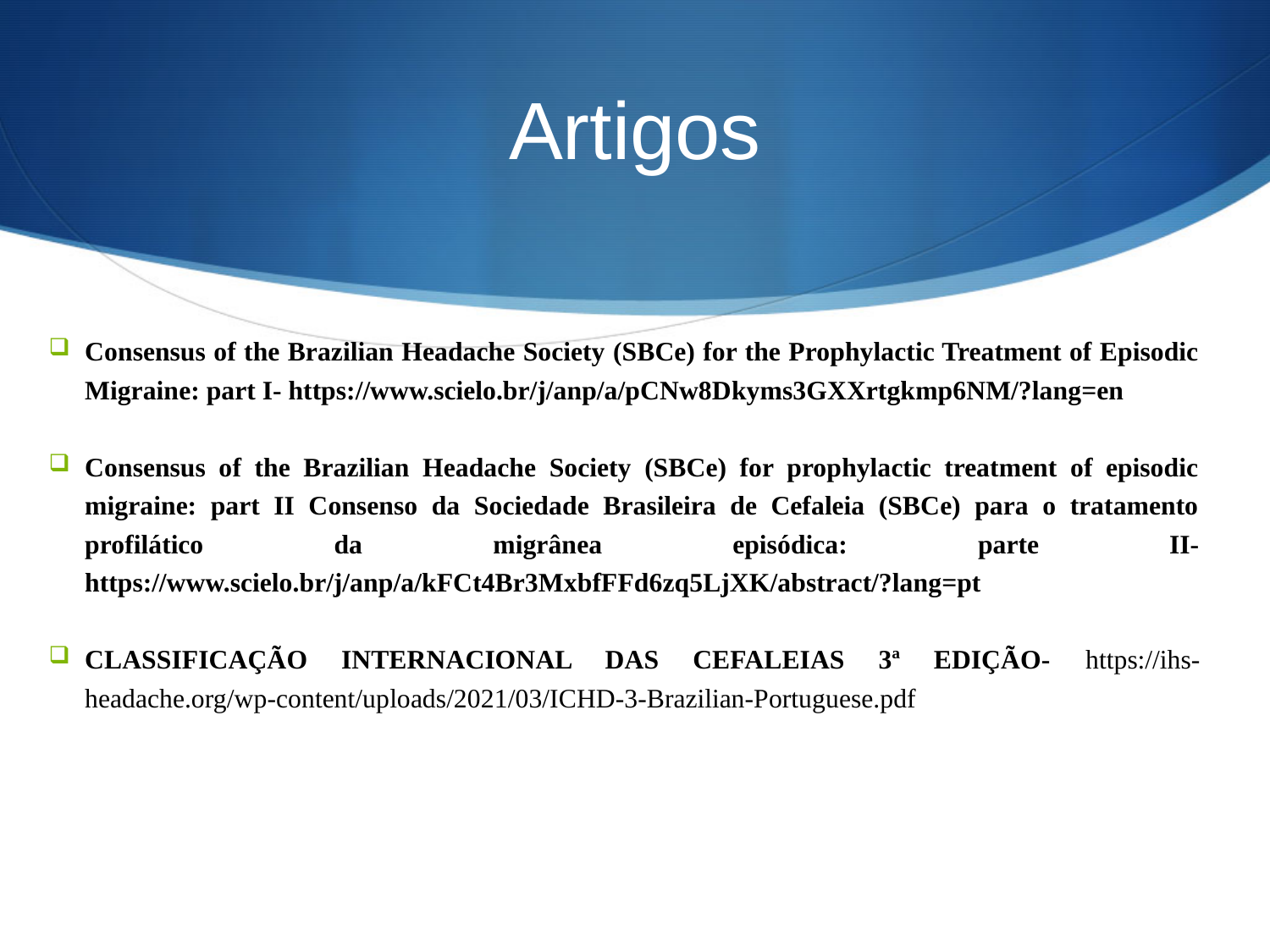

# Artigos
Consensus of the Brazilian Headache Society (SBCe) for the Prophylactic Treatment of Episodic Migraine: part I- https://www.scielo.br/j/anp/a/pCNw8Dkyms3GXXrtgkmp6NM/?lang=en

Consensus of the Brazilian Headache Society (SBCe) for prophylactic treatment of episodic migraine: part II Consenso da Sociedade Brasileira de Cefaleia (SBCe) para o tratamento profilático da migrânea episódica: parte II- https://www.scielo.br/j/anp/a/kFCt4Br3MxbfFFd6zq5LjXK/abstract/?lang=pt

CLASSIFICAÇÃO INTERNACIONAL DAS CEFALEIAS 3ª EDIÇÃO- https://ihs-headache.org/wp-content/uploads/2021/03/ICHD-3-Brazilian-Portuguese.pdf